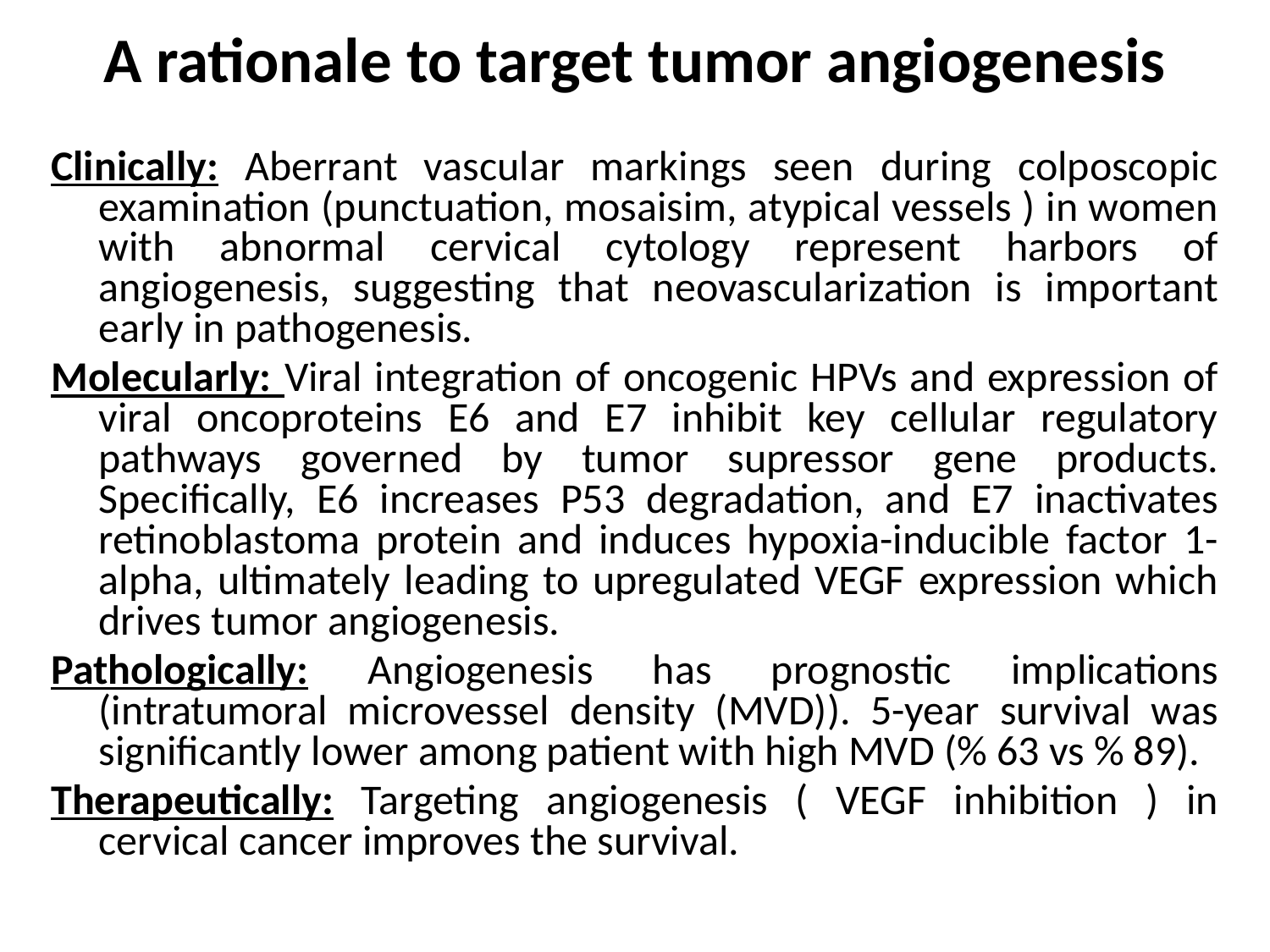

A rationale to target tumor angiogenesis
Clinically: Aberrant vascular markings seen during colposcopic examination (punctuation, mosaisim, atypical vessels ) in women with abnormal cervical cytology represent harbors of angiogenesis, suggesting that neovascularization is important early in pathogenesis.
Molecularly: Viral integration of oncogenic HPVs and expression of viral oncoproteins E6 and E7 inhibit key cellular regulatory pathways governed by tumor supressor gene products. Specifically, E6 increases P53 degradation, and E7 inactivates retinoblastoma protein and induces hypoxia-inducible factor 1-alpha, ultimately leading to upregulated VEGF expression which drives tumor angiogenesis.
Pathologically: Angiogenesis has prognostic implications (intratumoral microvessel density (MVD)). 5-year survival was significantly lower among patient with high MVD (% 63 vs % 89).
Therapeutically: Targeting angiogenesis ( VEGF inhibition ) in cervical cancer improves the survival.